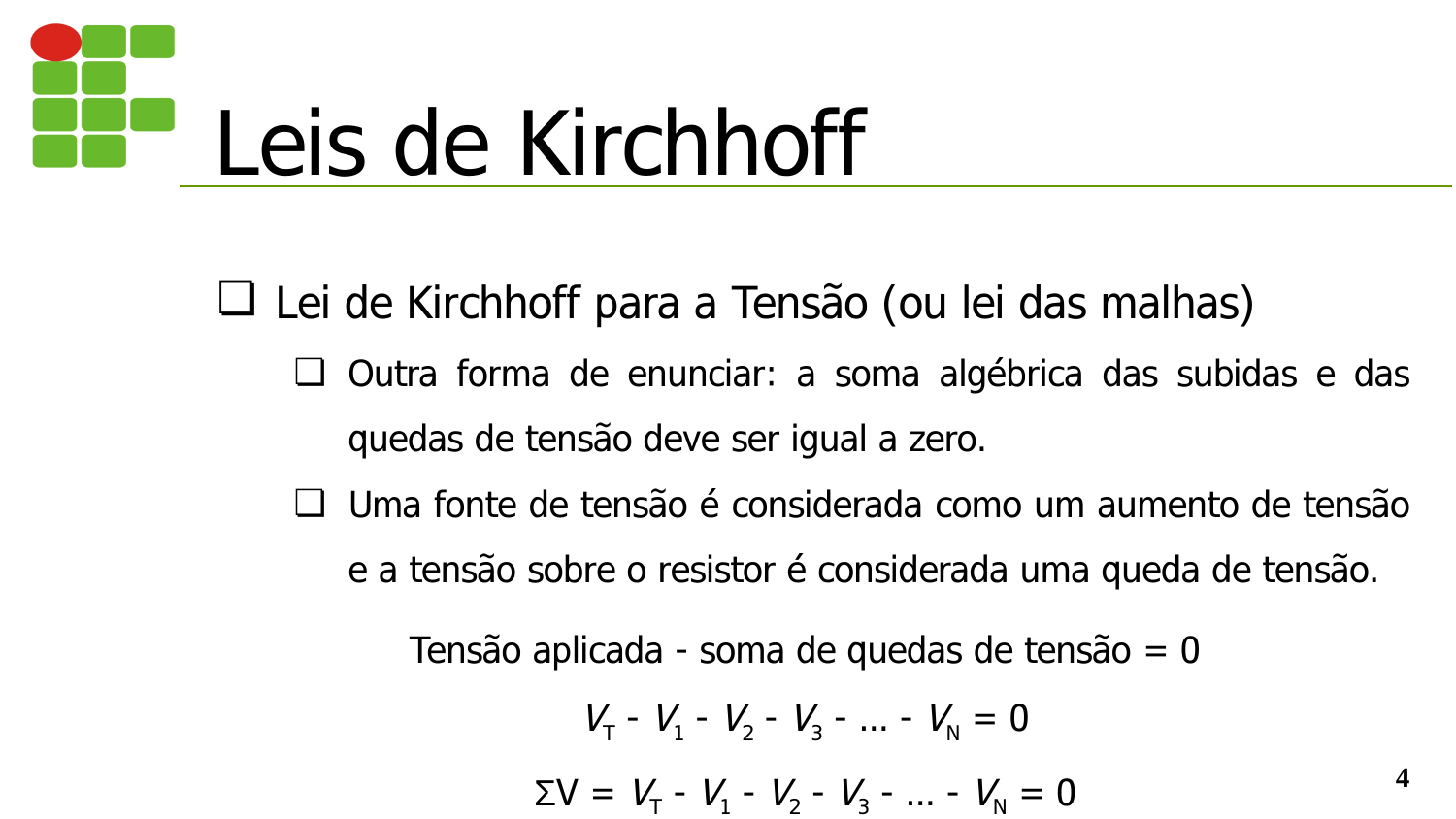

# Leis de Kirchhoff
Lei de Kirchhoff para a Tensão (ou lei das malhas)
Outra forma de enunciar: a soma algébrica das subidas e das quedas de tensão deve ser igual a zero.
Uma fonte de tensão é considerada como um aumento de tensão e a tensão sobre o resistor é considerada uma queda de tensão.
Tensão aplicada - soma de quedas de tensão = 0
VT - V1 - V2 - V3 - … - VN = 0
ΣV = VT - V1 - V2 - V3 - … - VN = 0
4